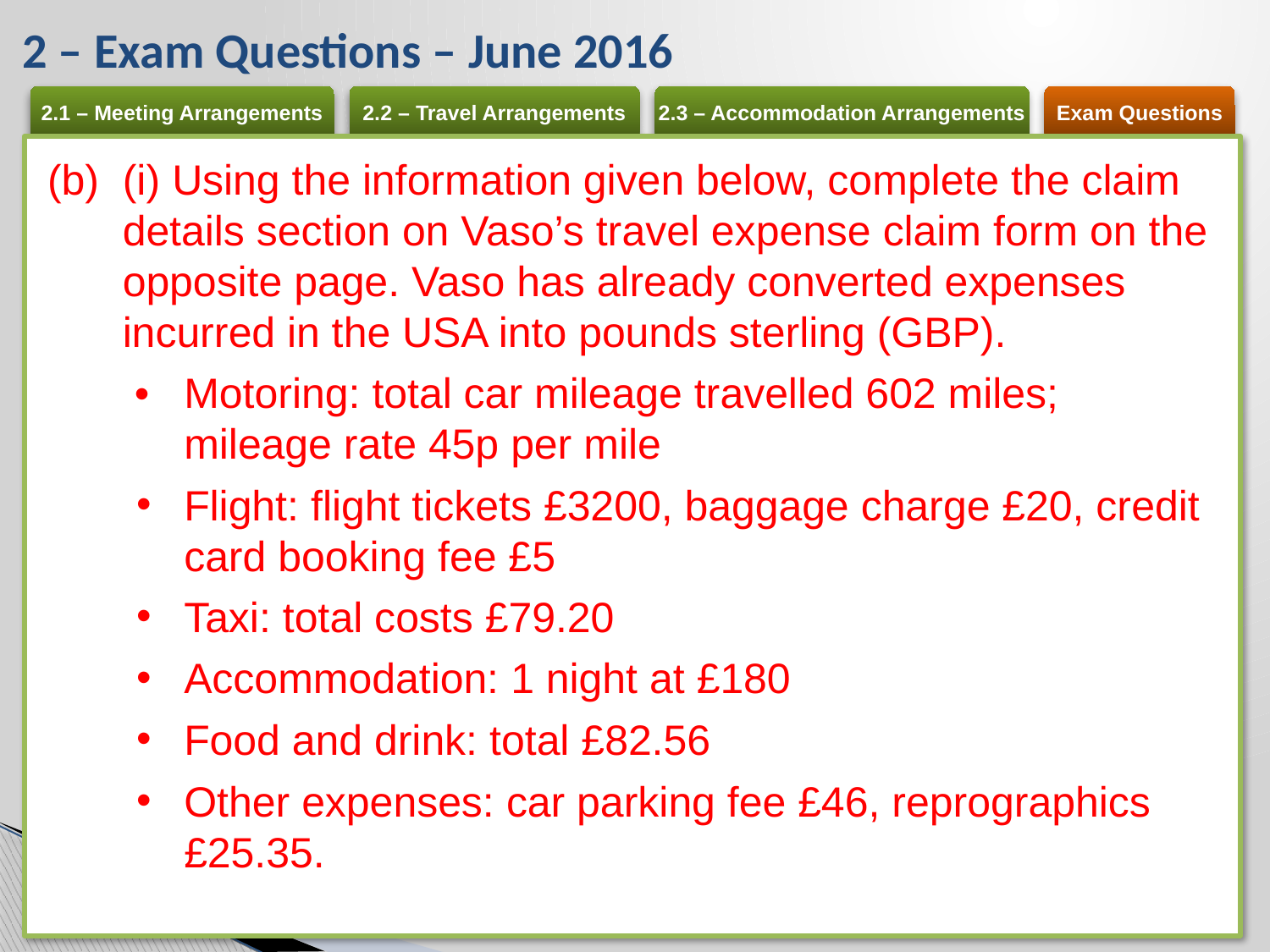

# 2 – Exam Questions – June 2016
(b)	(i) Using the information given below, complete the claim details section on Vaso’s travel expense claim form on the opposite page. Vaso has already converted expenses incurred in the USA into pounds sterling (GBP).
•	Motoring: total car mileage travelled 602 miles; mileage rate 45p per mile
Flight: flight tickets £3200, baggage charge £20, credit card booking fee £5
Taxi: total costs £79.20
Accommodation: 1 night at £180
Food and drink: total £82.56
Other expenses: car parking fee £46, reprographics £25.35.